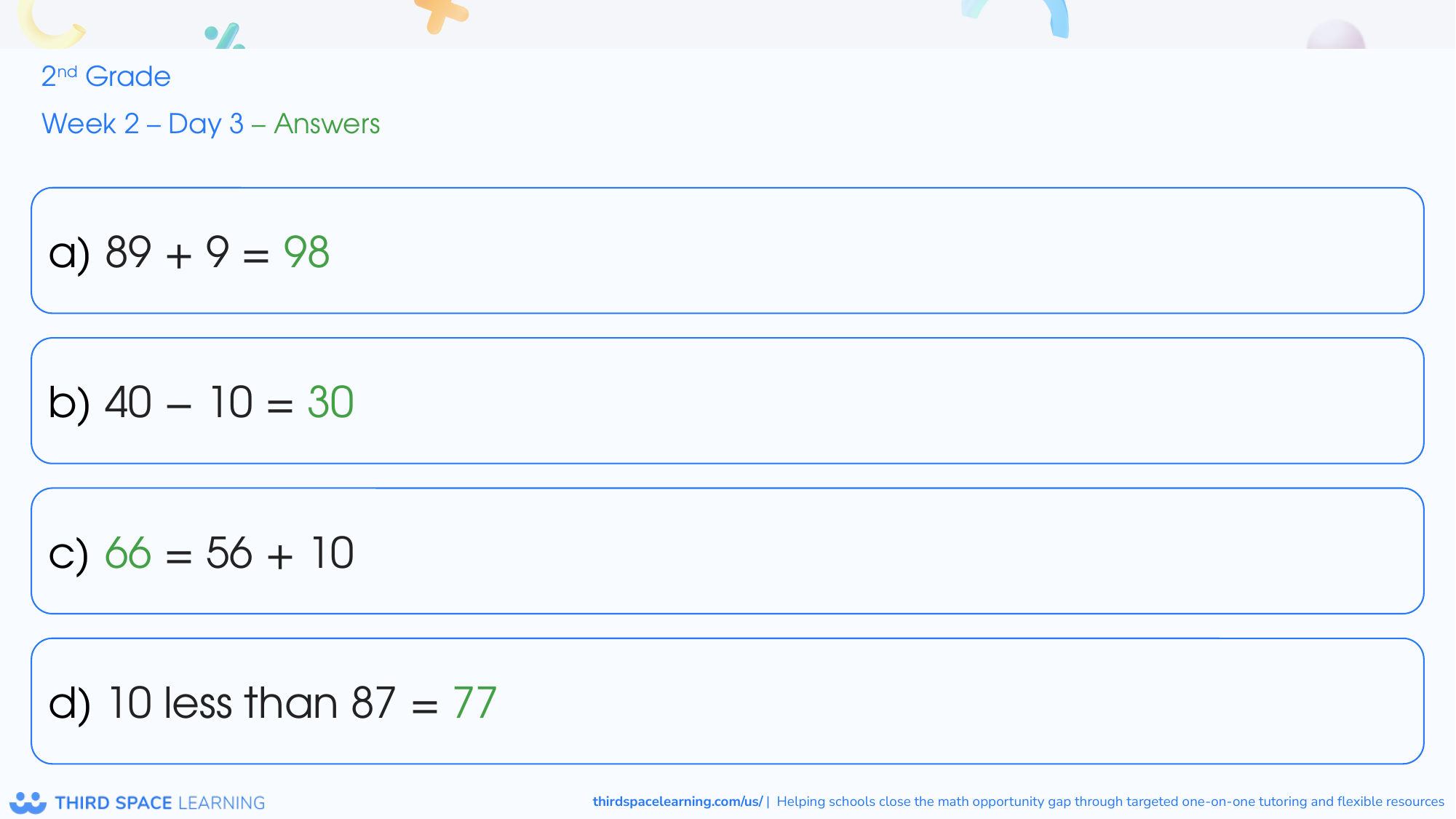

2nd Grade
Week 2 – Day 3 – Answers
89 + 9 = 98
40 − 10 = 30
66 = 56 + 10
10 less than 87 = 77